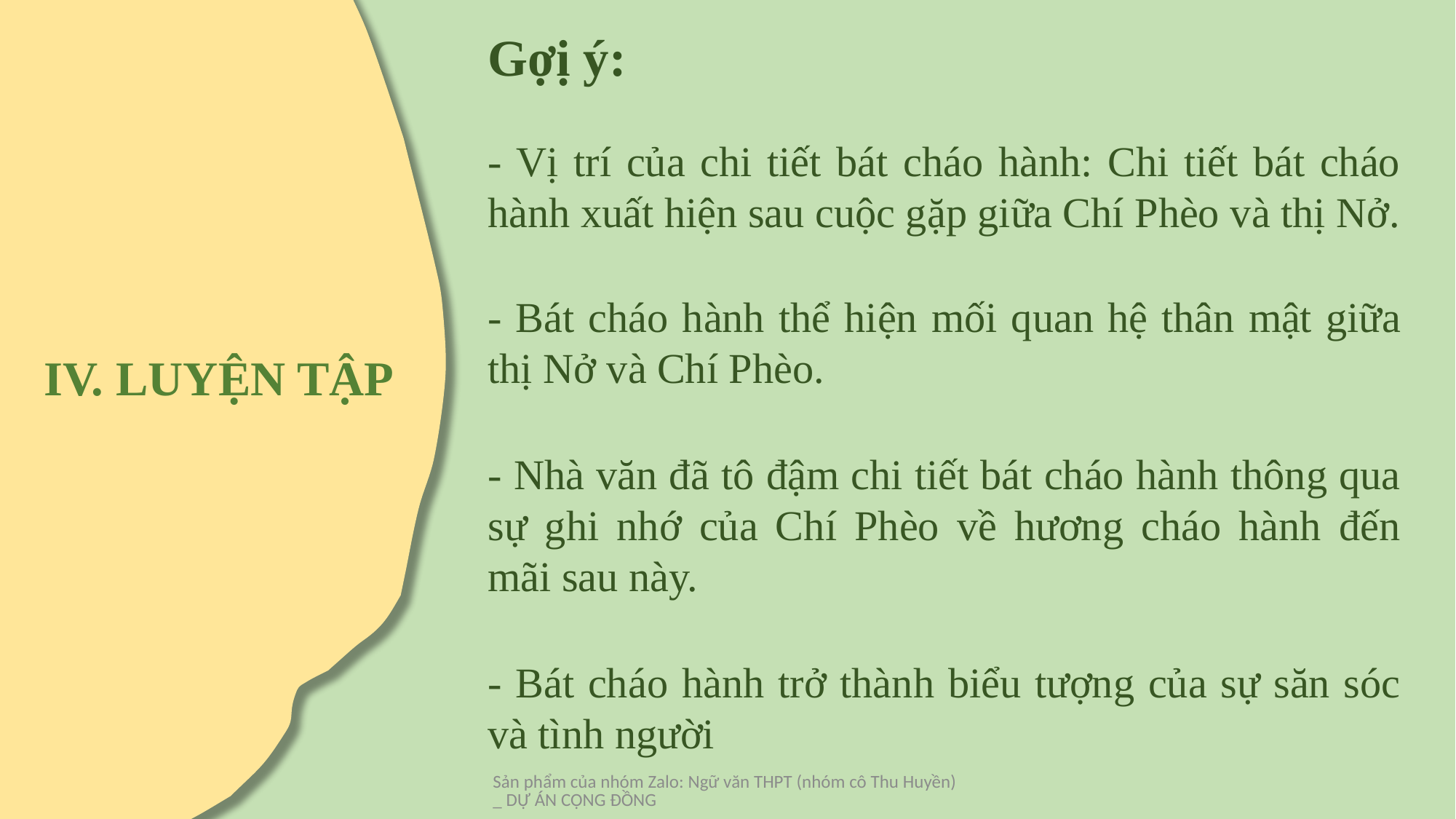

Gợị ý:
- Vị trí của chi tiết bát cháo hành: Chi tiết bát cháo hành xuất hiện sau cuộc gặp giữa Chí Phèo và thị Nở.
- Bát cháo hành thể hiện mối quan hệ thân mật giữa thị Nở và Chí Phèo.
IV. LUYỆN TẬP
- Nhà văn đã tô đậm chi tiết bát cháo hành thông qua sự ghi nhớ của Chí Phèo về hương cháo hành đến mãi sau này.
- Bát cháo hành trở thành biểu tượng của sự săn sóc và tình người
Sản phẩm của nhóm Zalo: Ngữ văn THPT (nhóm cô Thu Huyền)_ DỰ ÁN CỘNG ĐỒNG